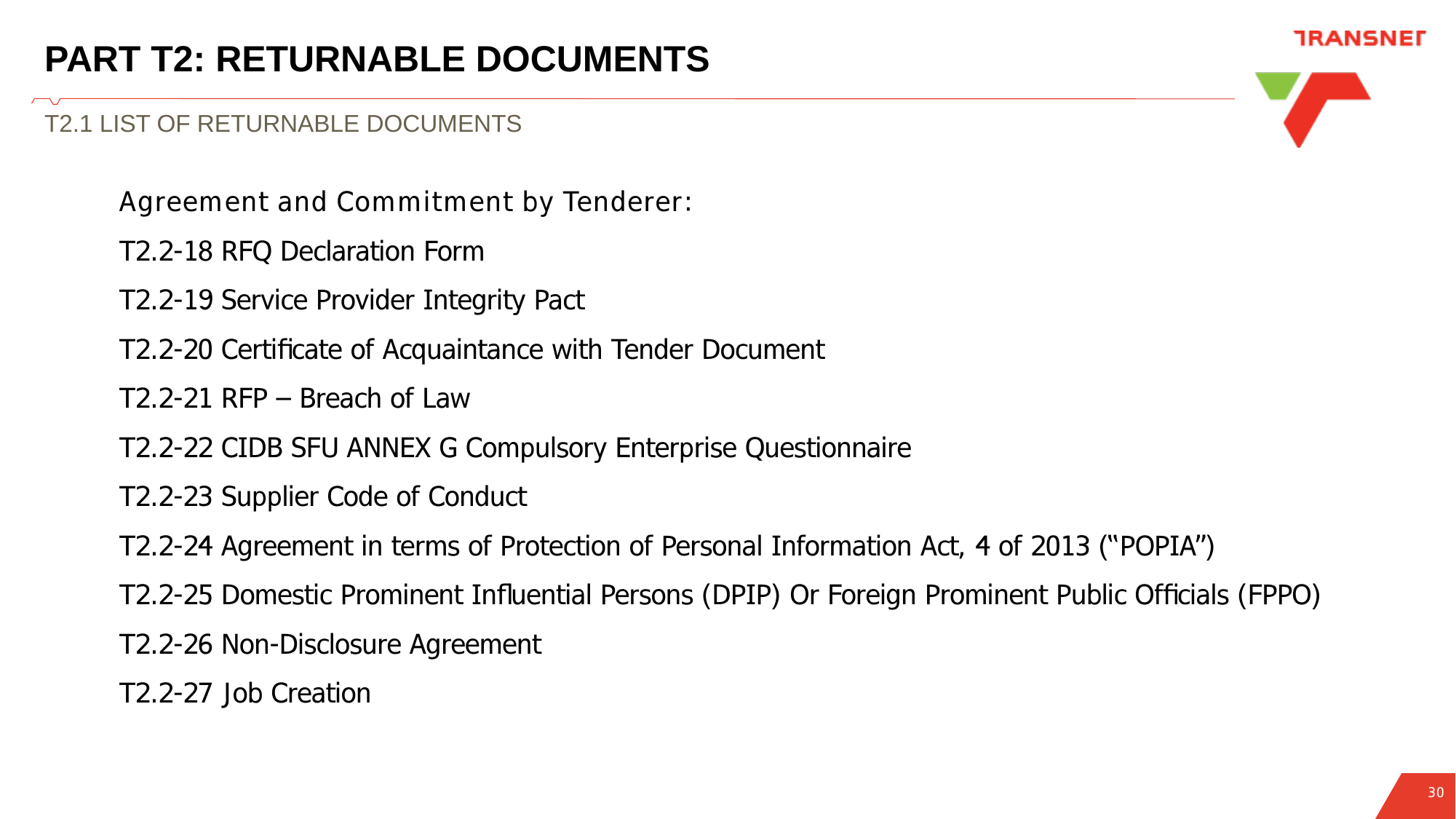

# PART T2: RETURNABLE DOCUMENTS
T2.1 LIST OF RETURNABLE DOCUMENTS

Agreement and Commitment by Tenderer:
T2.2-18 RFQ Declaration Form
T2.2-19 Service Provider Integrity Pact
T2.2-20 Certificate of Acquaintance with Tender Document
T2.2-21 RFP – Breach of Law
T2.2-22 CIDB SFU ANNEX G Compulsory Enterprise Questionnaire
T2.2-23 Supplier Code of Conduct
T2.2-24 Agreement in terms of Protection of Personal Information Act, 4 of 2013 (“POPIA”)
T2.2-25 Domestic Prominent Influential Persons (DPIP) Or Foreign Prominent Public Officials (FPPO)
T2.2-26 Non-Disclosure Agreement
T2.2-27 Job Creation